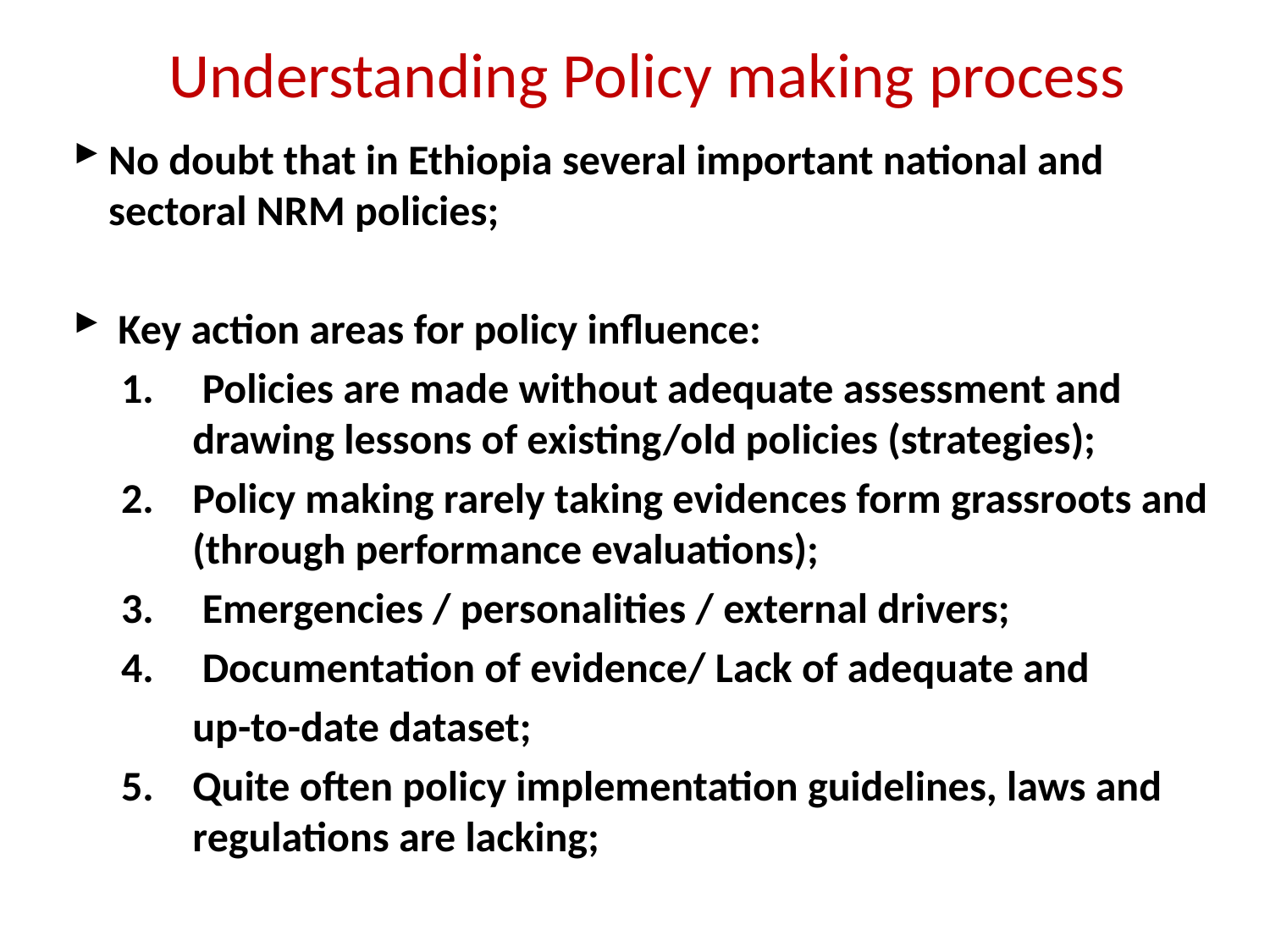

# Understanding Policy making process
No doubt that in Ethiopia several important national and sectoral NRM policies;

 Key action areas for policy influence:
 Policies are made without adequate assessment and drawing lessons of existing/old policies (strategies);
Policy making rarely taking evidences form grassroots and (through performance evaluations);
 Emergencies / personalities / external drivers;
 Documentation of evidence/ Lack of adequate and
	up-to-date dataset;
5.	Quite often policy implementation guidelines, laws and regulations are lacking;